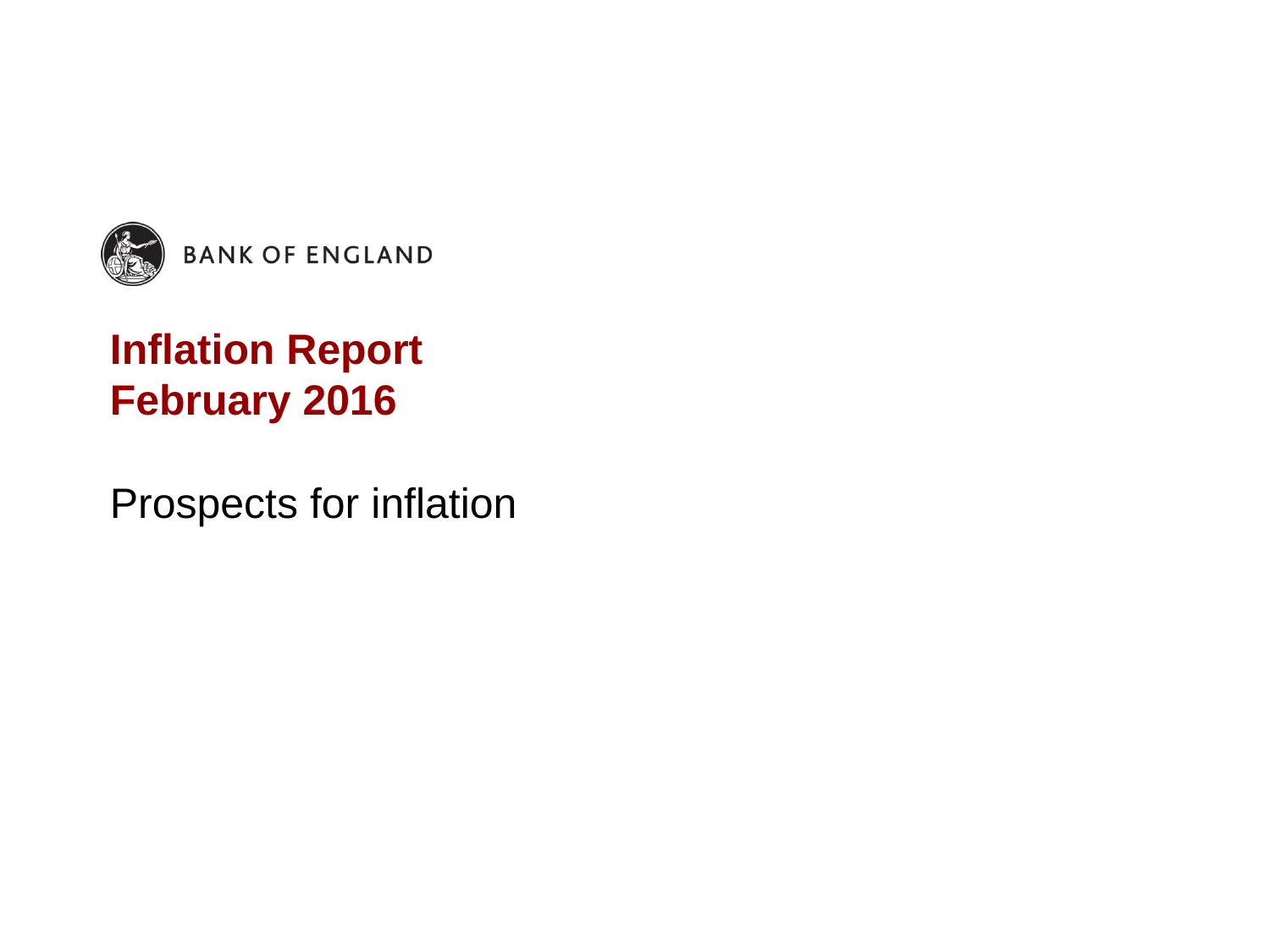

# Inflation Report February 2016
Prospects for inflation